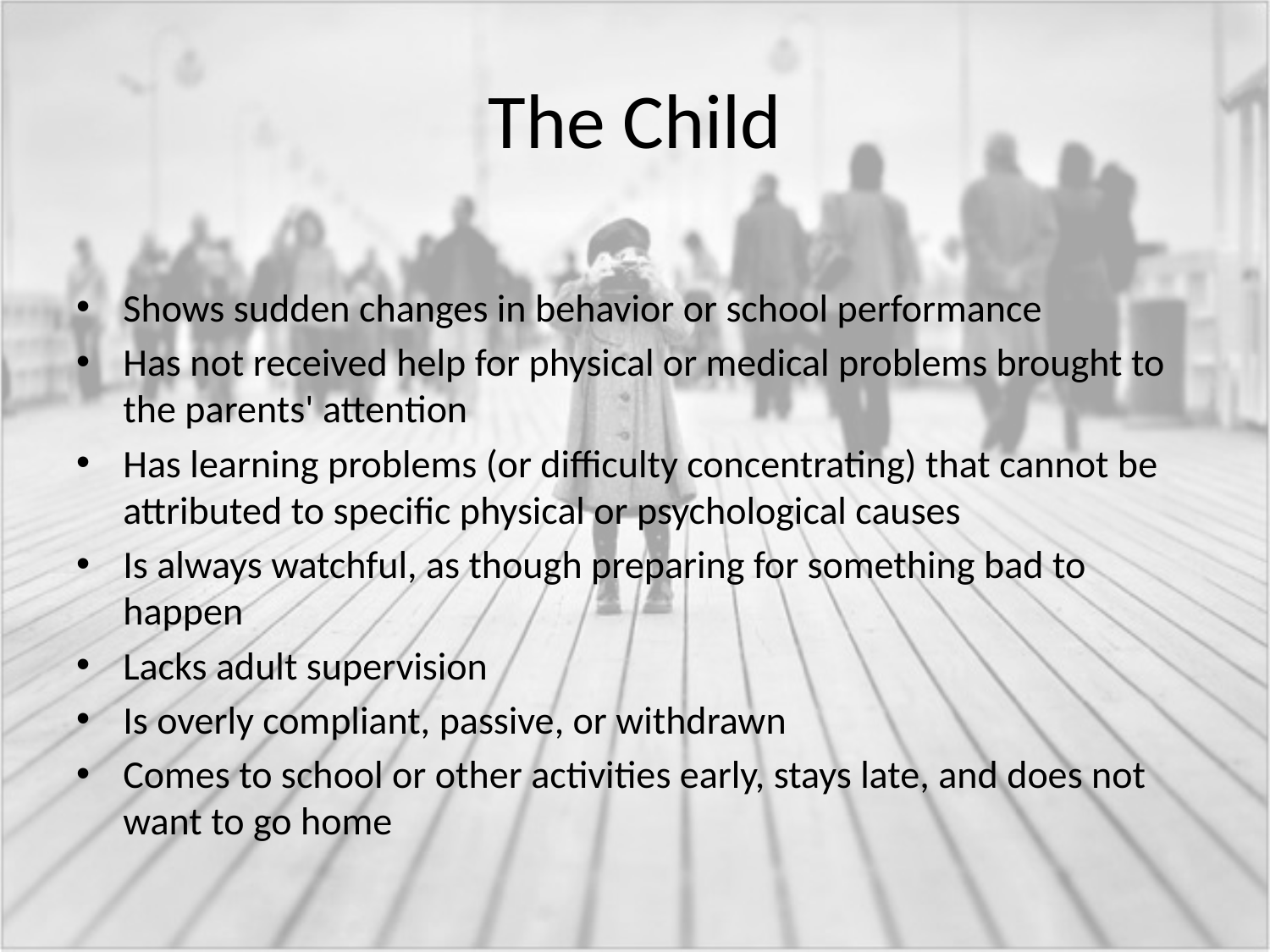

# The Child

Shows sudden changes in behavior or school performance
Has not received help for physical or medical problems brought to the parents' attention
Has learning problems (or difficulty concentrating) that cannot be attributed to specific physical or psychological causes
Is always watchful, as though preparing for something bad to happen
Lacks adult supervision
Is overly compliant, passive, or withdrawn
Comes to school or other activities early, stays late, and does not want to go home